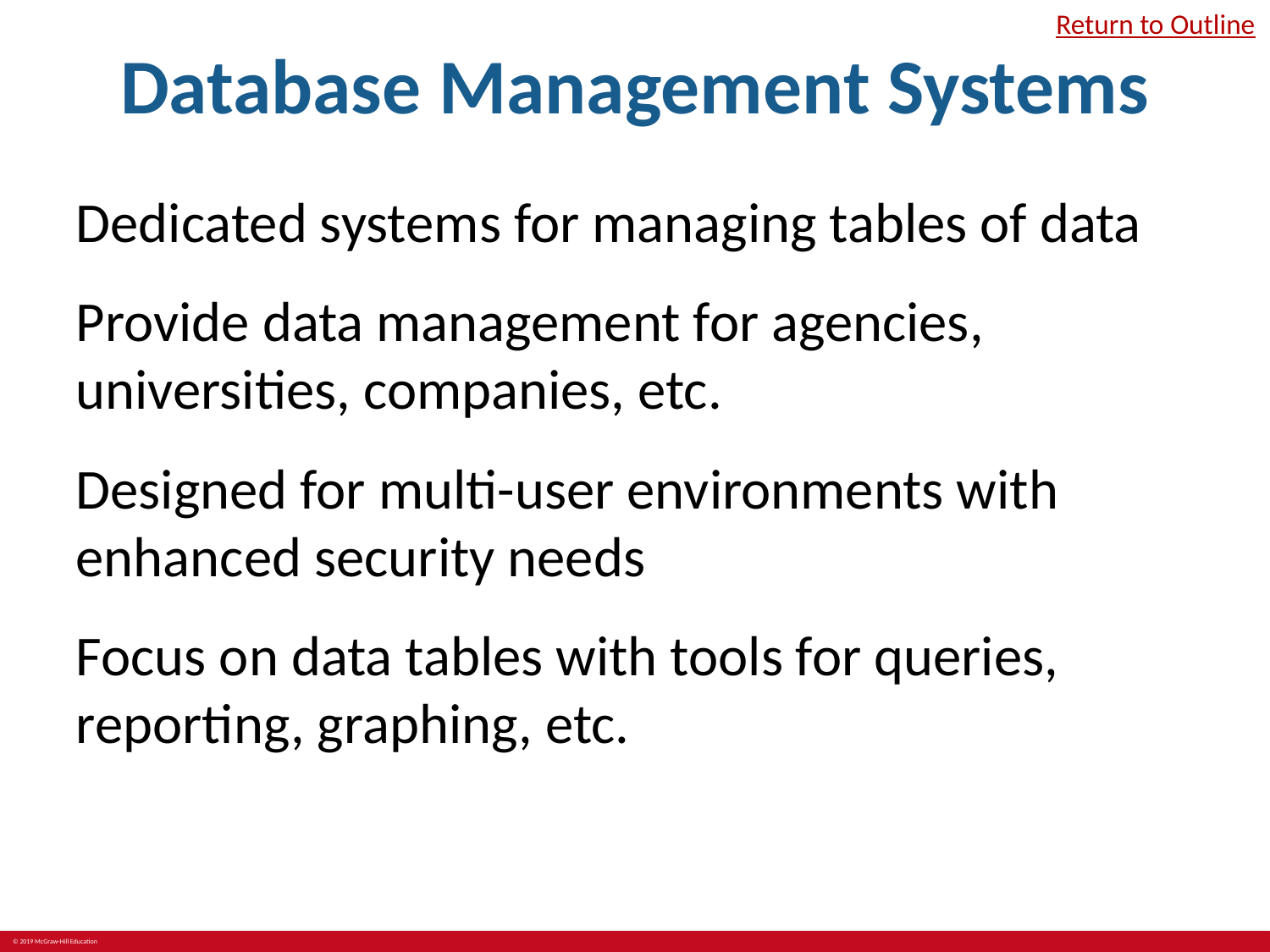

# Database Management Systems
Return to Outline
Dedicated systems for managing tables of data
Provide data management for agencies, universities, companies, etc.
Designed for multi-user environments with enhanced security needs
Focus on data tables with tools for queries, reporting, graphing, etc.